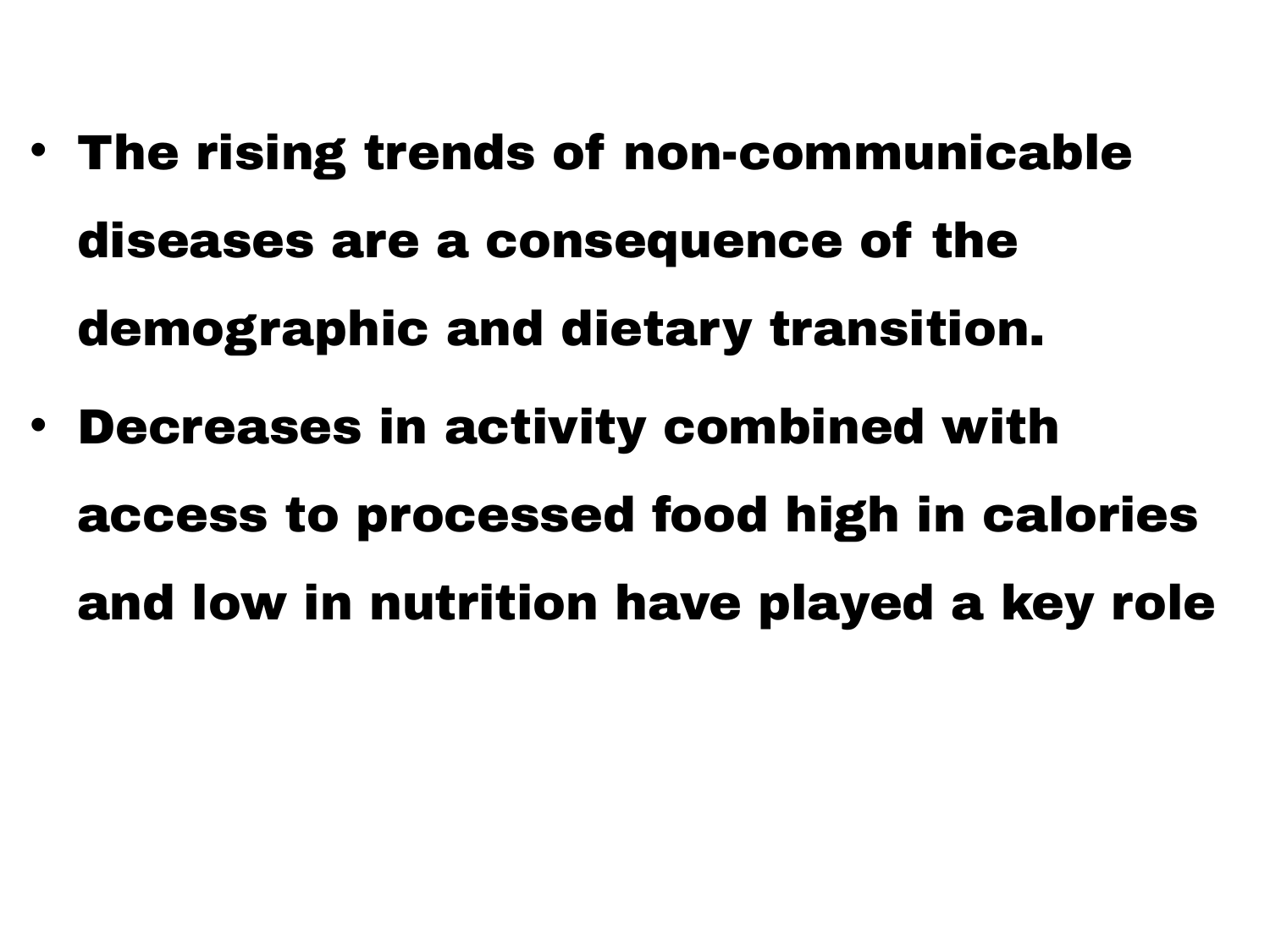

The rising trends of non-communicable diseases are a consequence of the demographic and dietary transition.
Decreases in activity combined with access to processed food high in calories and low in nutrition have played a key role